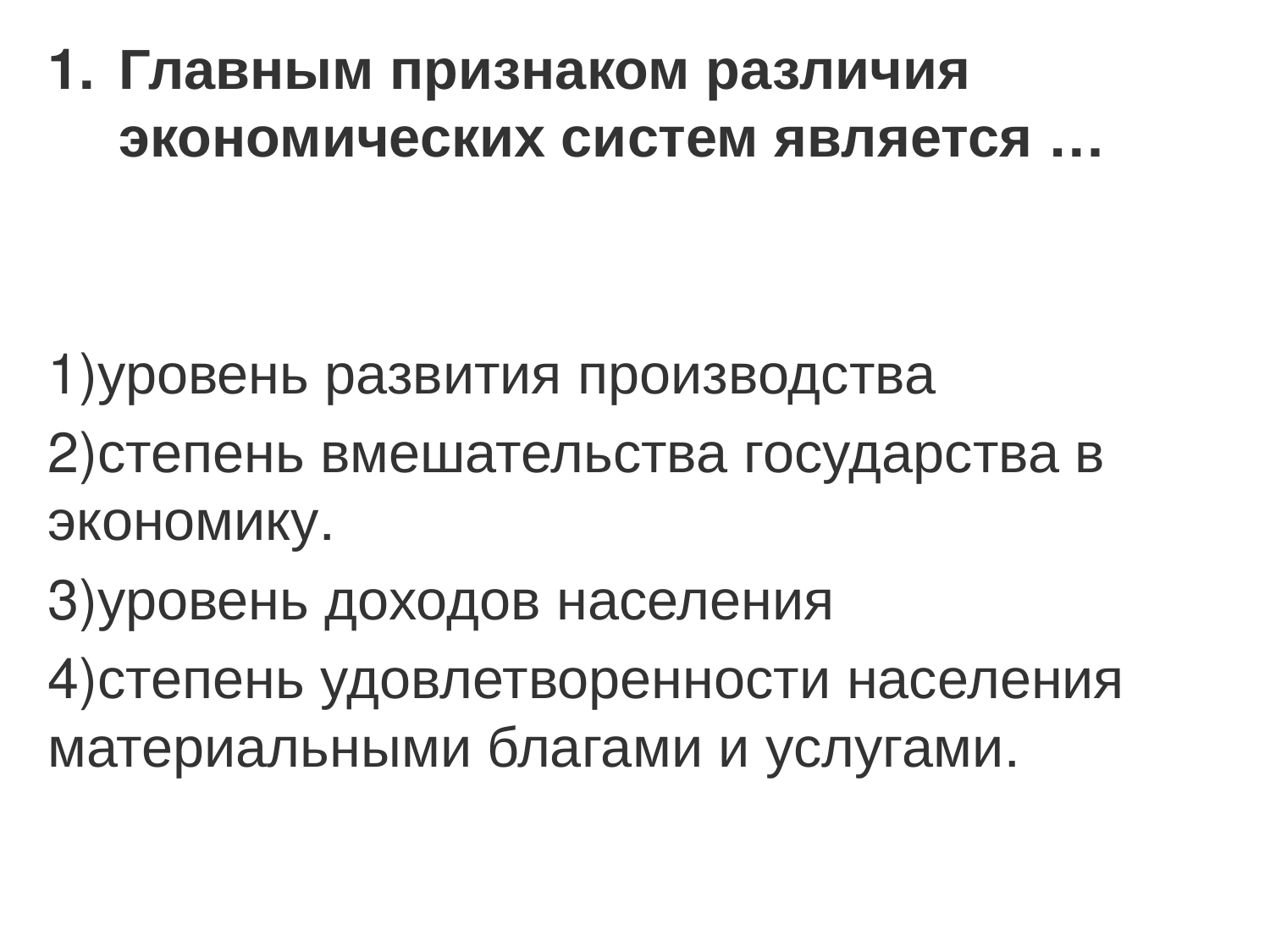

Главным признаком различия экономических систем является …

1)уровень развития производства
2)степень вмешательства государства в экономику.
3)уровень доходов населения
4)степень удовлетворенности населения материальными благами и услугами.